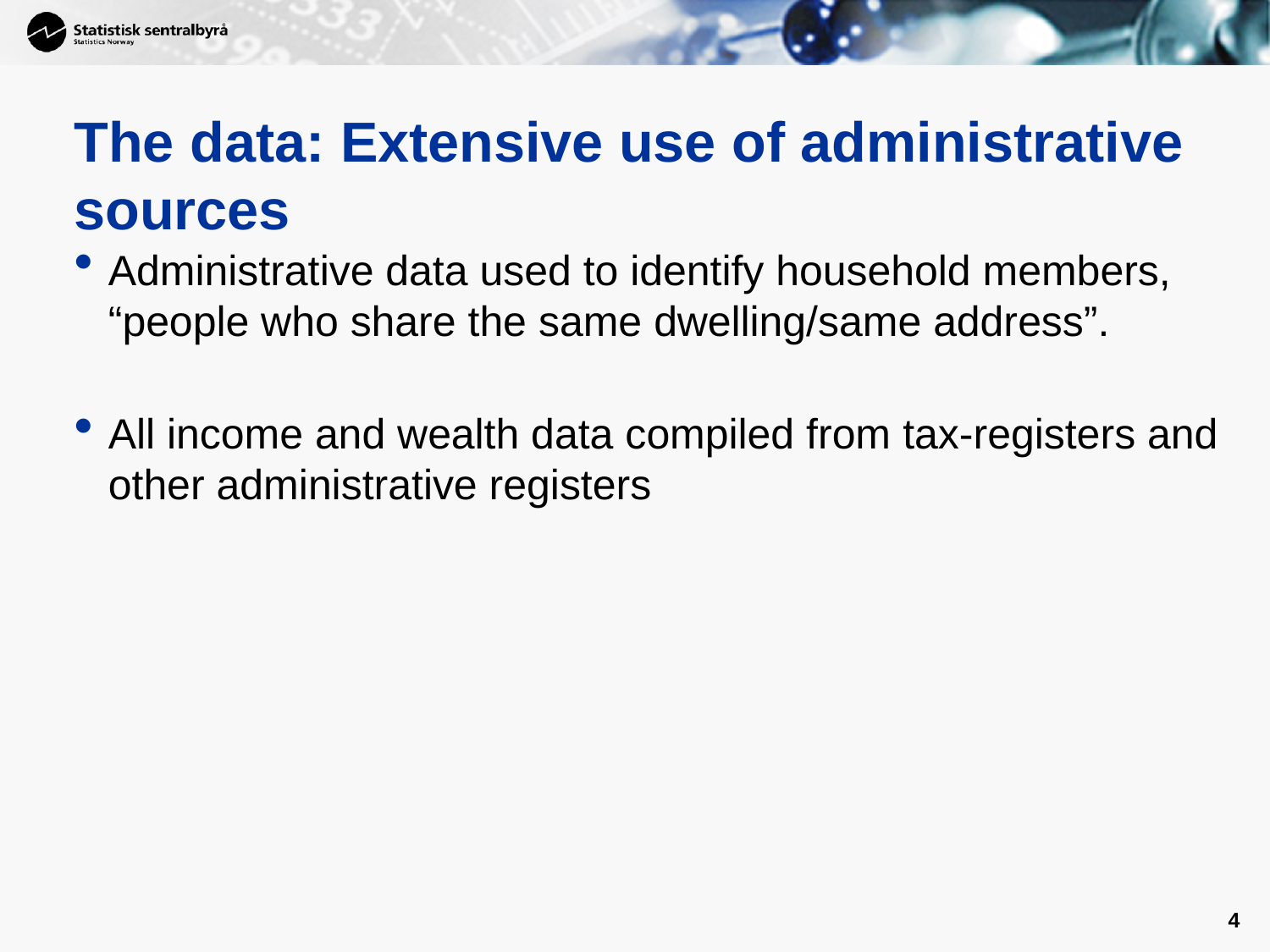

# The data: Extensive use of administrative sources
Administrative data used to identify household members, “people who share the same dwelling/same address”.

All income and wealth data compiled from tax-registers and other administrative registers

4